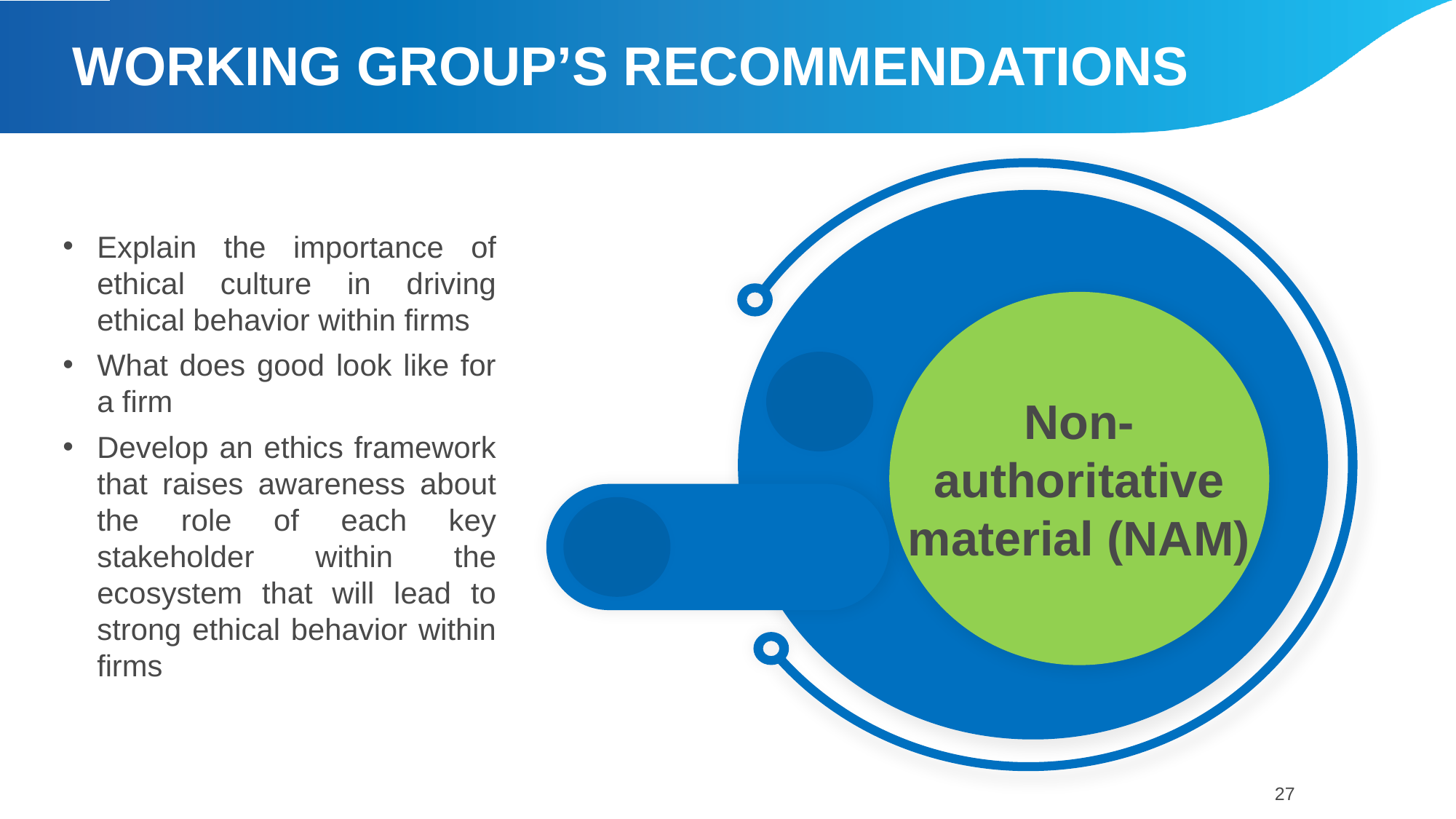

# WORKING GROUP’S RECOMMENDATIONS

Non-authoritative material (NAM)

Explain the importance of ethical culture in driving ethical behavior within firms
What does good look like for a firm
Develop an ethics framework that raises awareness about the role of each key stakeholder within the ecosystem that will lead to strong ethical behavior within firms
27